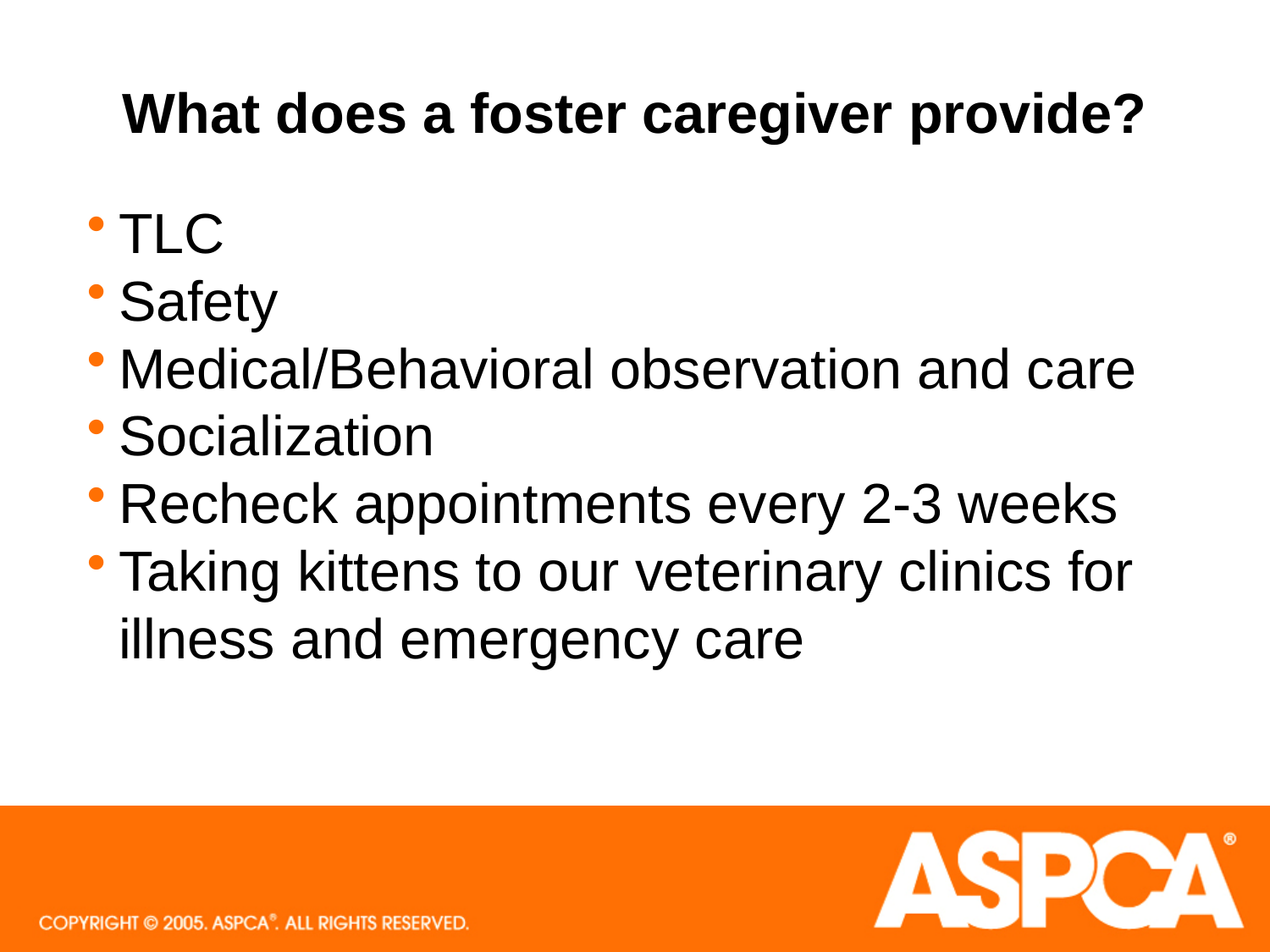

# What does a foster caregiver provide?
TLC
Safety
Medical/Behavioral observation and care
Socialization
Recheck appointments every 2-3 weeks
Taking kittens to our veterinary clinics for illness and emergency care